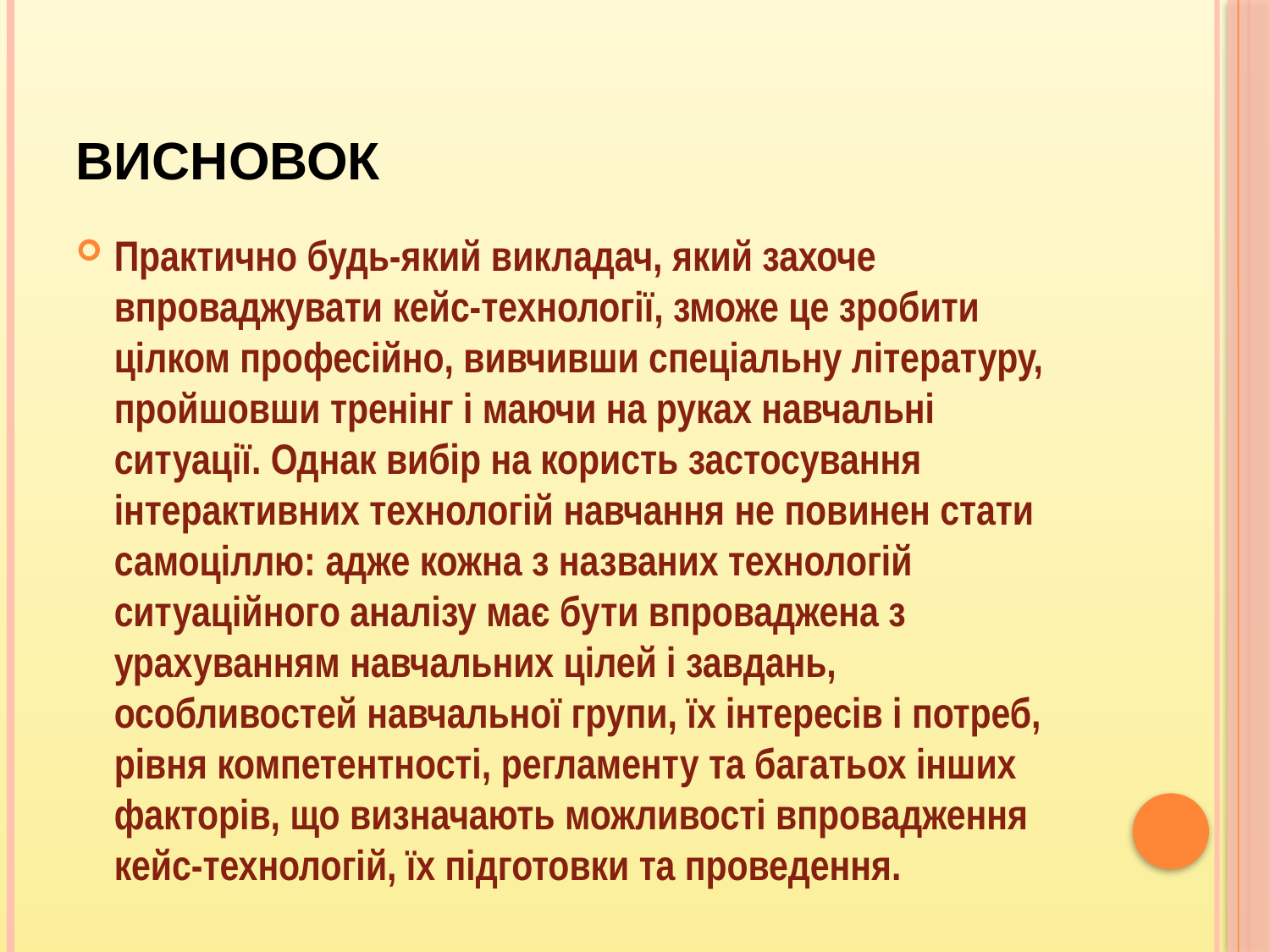

# Висновок
Практично будь-який викладач, який захоче впроваджувати кейс-технології, зможе це зробити цілком професійно, вивчивши спеціальну літературу, пройшовши тренінг і маючи на руках навчальні ситуації. Однак вибір на користь застосування інтерактивних технологій навчання не повинен стати самоціллю: адже кожна з названих технологій ситуаційного аналізу має бути впроваджена з урахуванням навчальних цілей і завдань, особливостей навчальної групи, їх інтересів і потреб, рівня компетентності, регламенту та багатьох інших факторів, що визначають можливості впровадження кейс-технологій, їх підготовки та проведення.